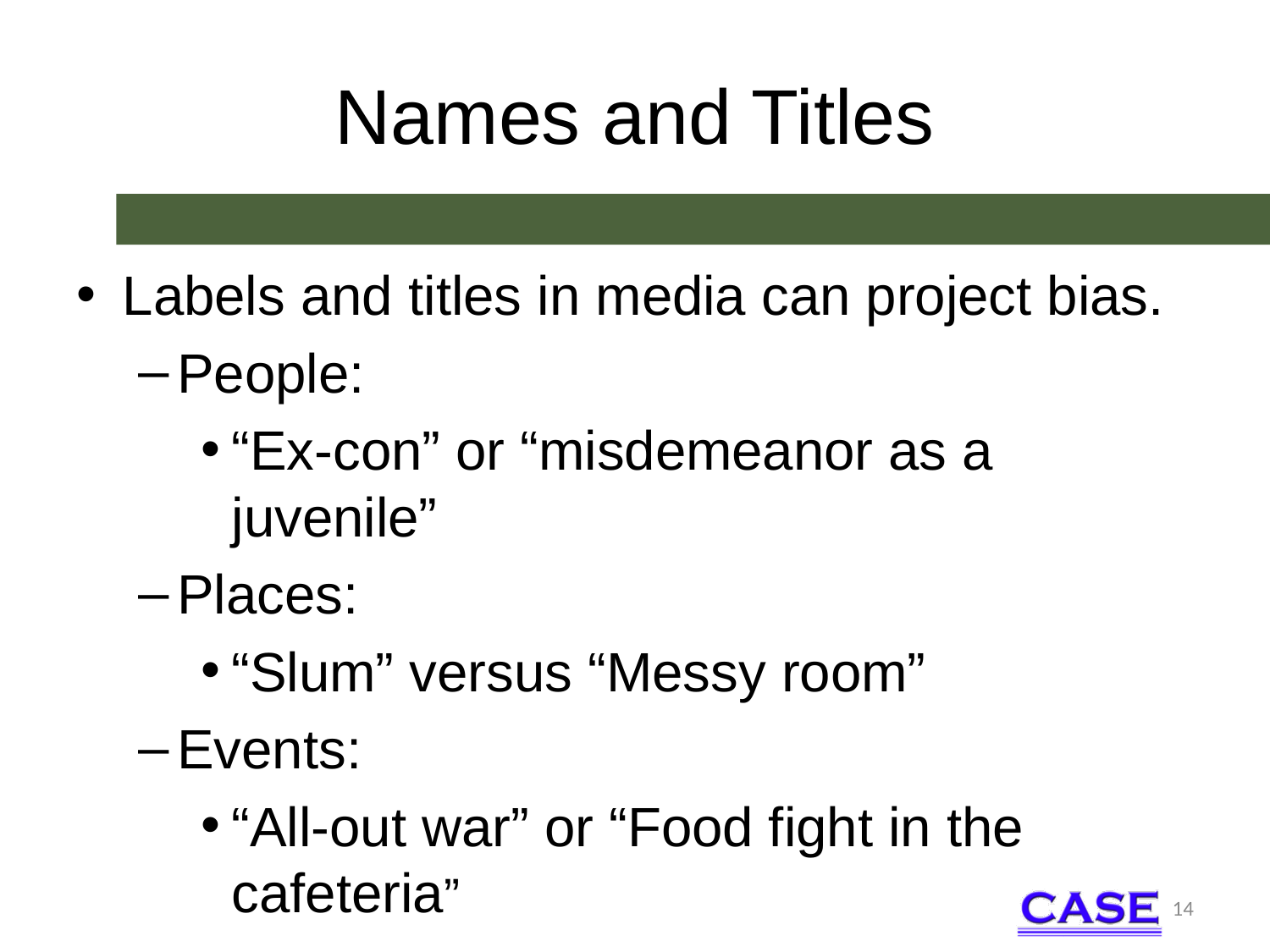

# Names and Titles
Labels and titles in media can project bias.
People:
“Ex-con” or “misdemeanor as a juvenile”
Places:
“Slum” versus “Messy room”
Events:
“All-out war” or “Food fight in the cafeteria”
14